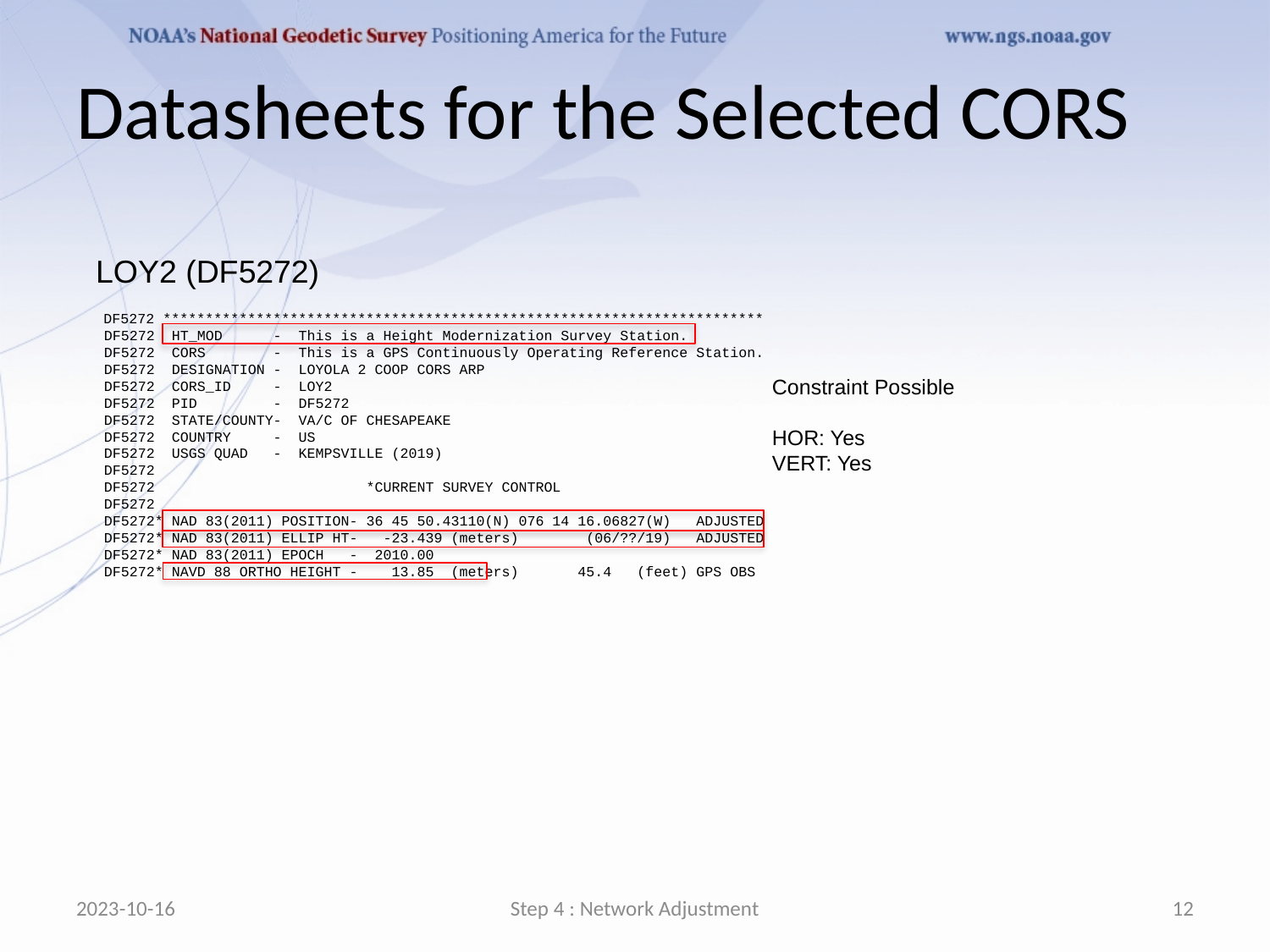

# Datasheets for the Selected CORS
LOY2 (DF5272)
  DF5272 ***********************************************************************
 DF5272  HT_MOD      -  This is a Height Modernization Survey Station.
 DF5272  CORS        -  This is a GPS Continuously Operating Reference Station.
 DF5272  DESIGNATION -  LOYOLA 2 COOP CORS ARP
 DF5272  CORS_ID     -  LOY2
 DF5272  PID         -  DF5272
 DF5272  STATE/COUNTY-  VA/C OF CHESAPEAKE
 DF5272  COUNTRY     -  US
 DF5272  USGS QUAD   -  KEMPSVILLE (2019)
 DF5272
 DF5272                         *CURRENT SURVEY CONTROL
 DF5272  ______________________________________________________________________
 DF5272* NAD 83(2011) POSITION- 36 45 50.43110(N) 076 14 16.06827(W)   ADJUSTED
 DF5272* NAD 83(2011) ELLIP HT-   -23.439 (meters)        (06/??/19)   ADJUSTED
 DF5272* NAD 83(2011) EPOCH   -  2010.00
 DF5272* NAVD 88 ORTHO HEIGHT -    13.85  (meters)       45.4   (feet) GPS OBS

Constraint Possible

HOR: Yes
VERT: Yes

2023-10-16
Step 4 : Network Adjustment
12